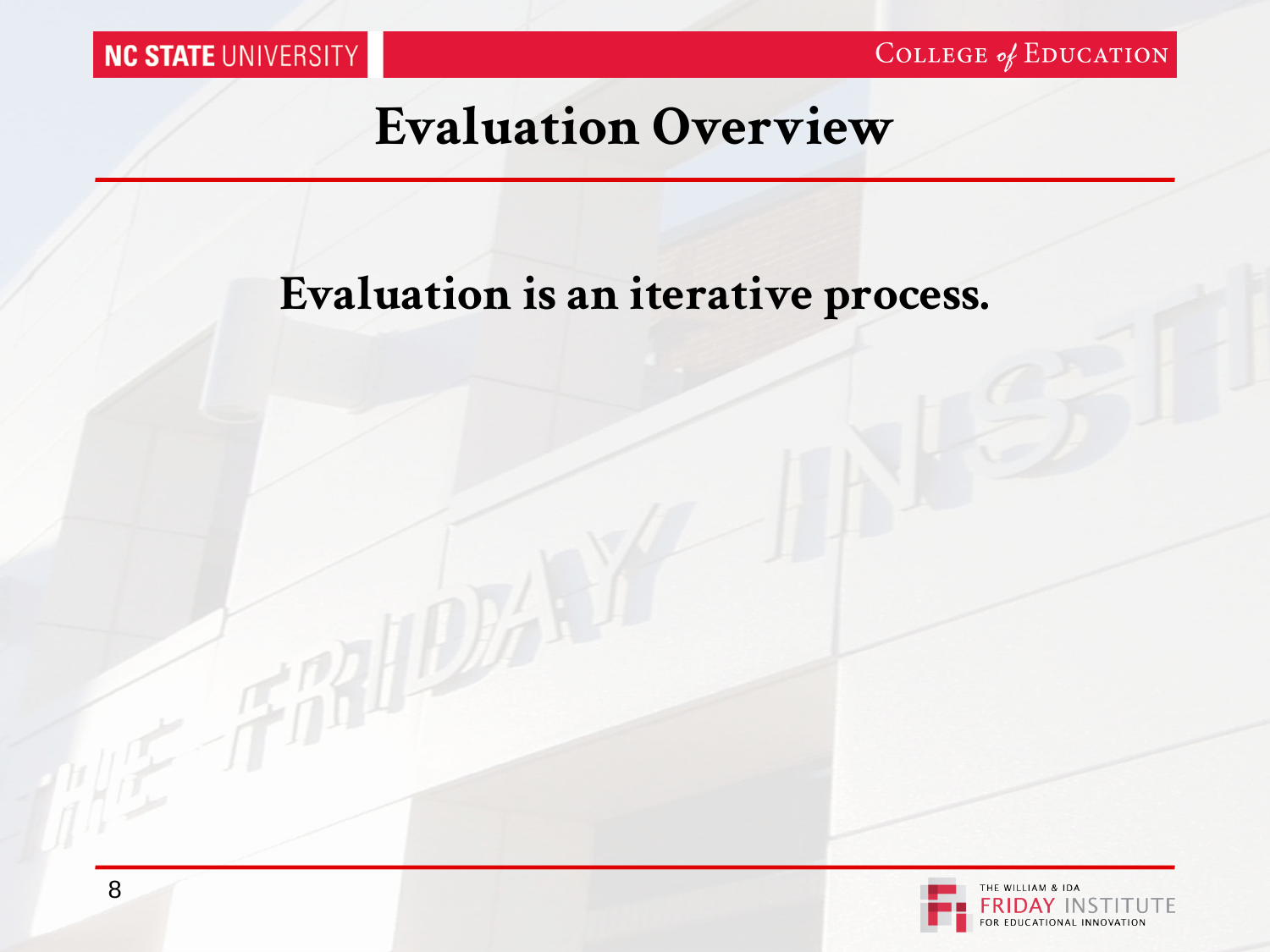

# Evaluation Overview
Evaluation is an iterative process.
8